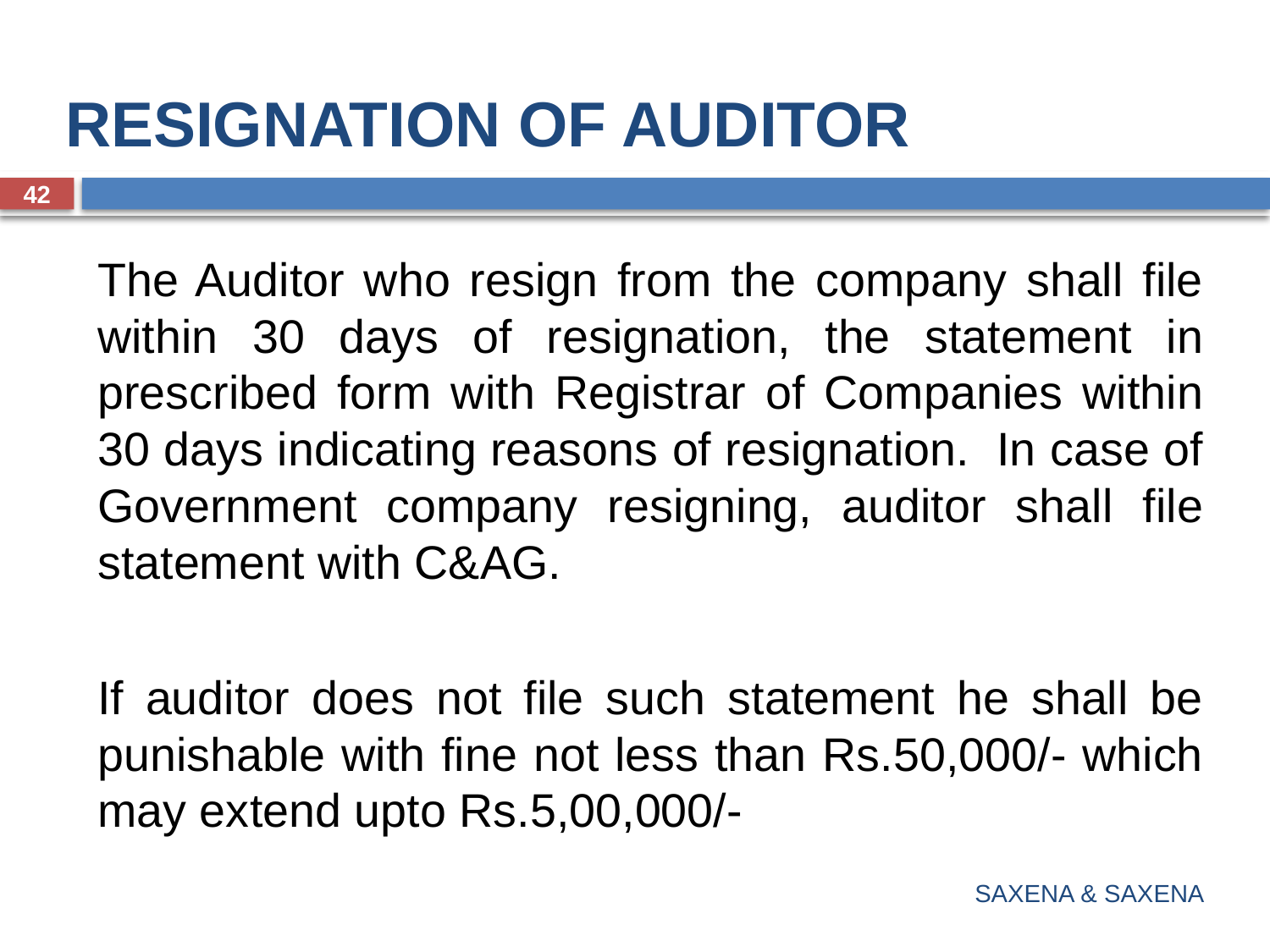

# RESIGNATION OF AUDITOR
42
The Auditor who resign from the company shall file within 30 days of resignation, the statement in prescribed form with Registrar of Companies within 30 days indicating reasons of resignation.  In case of Government company resigning, auditor shall file statement with C&AG.

If auditor does not file such statement he shall be punishable with fine not less than Rs.50,000/- which may extend upto Rs.5,00,000/-

SAXENA & SAXENA